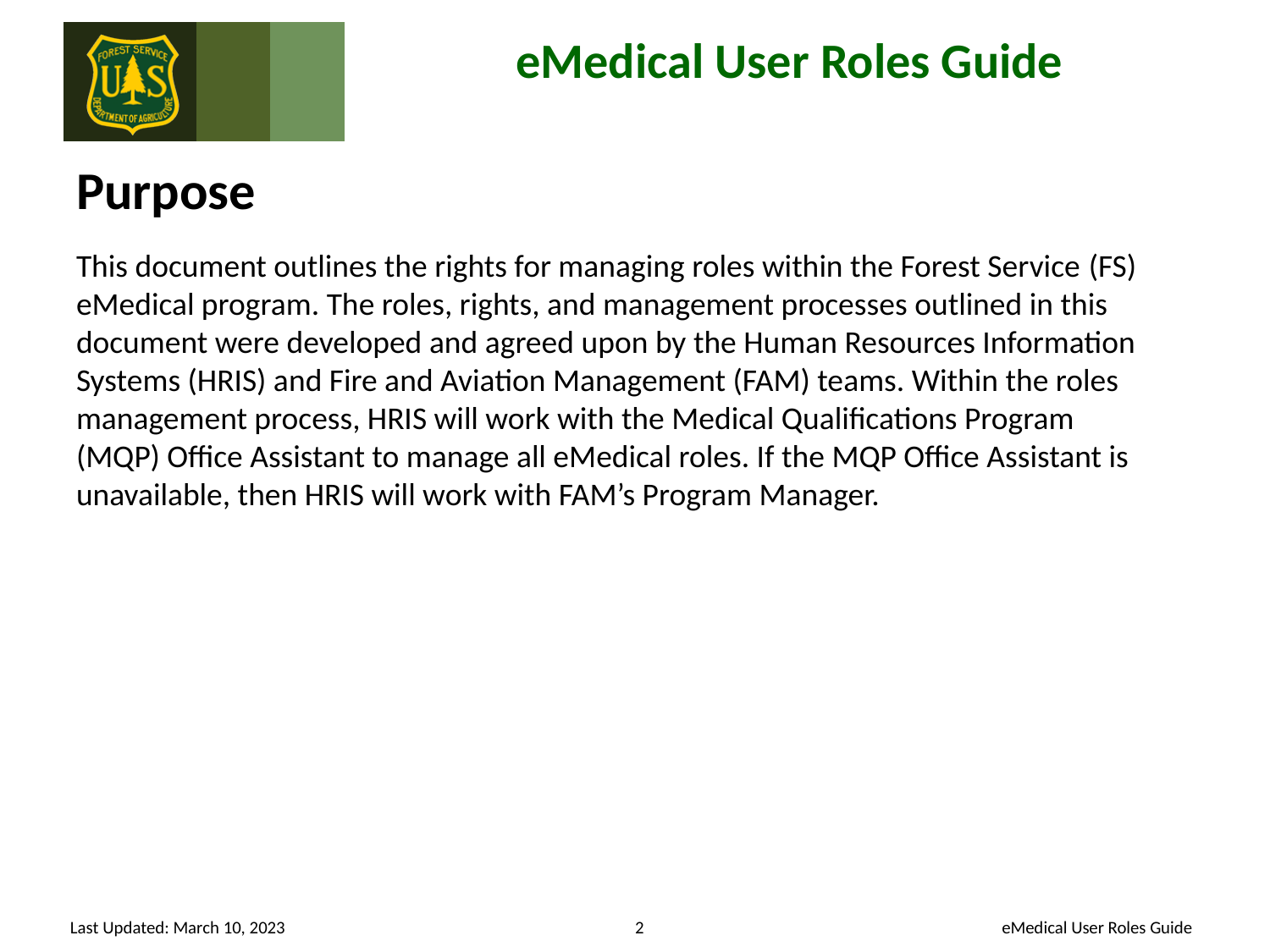

# Purpose
This document outlines the rights for managing roles within the Forest Service (FS) eMedical program. The roles, rights, and management processes outlined in this document were developed and agreed upon by the Human Resources Information Systems (HRIS) and Fire and Aviation Management (FAM) teams. Within the roles management process, HRIS will work with the Medical Qualifications Program (MQP) Office Assistant to manage all eMedical roles. If the MQP Office Assistant is unavailable, then HRIS will work with FAM’s Program Manager.